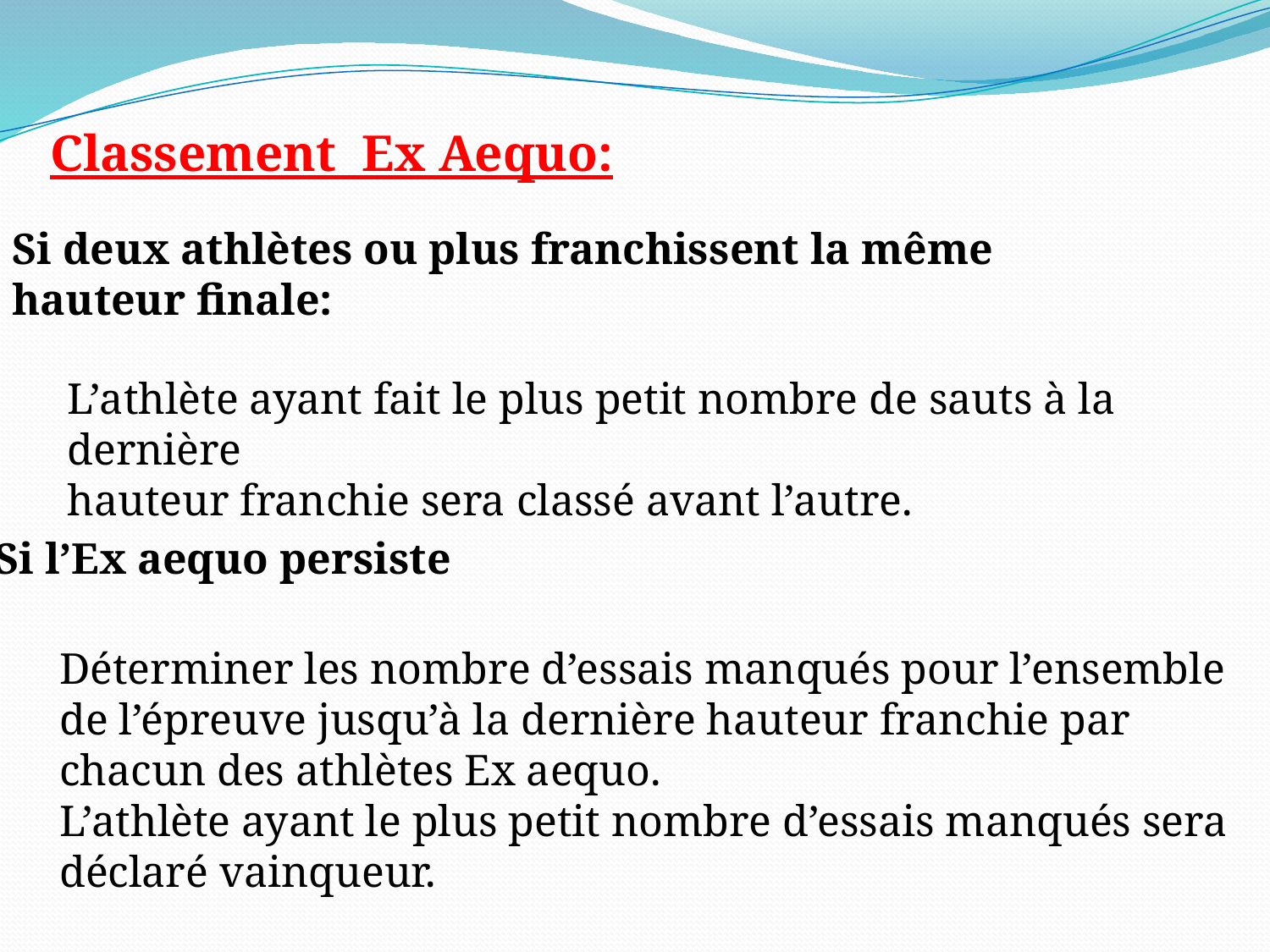

Classement  Ex Aequo:
Si deux athlètes ou plus franchissent la même hauteur finale:
L’athlète ayant fait le plus petit nombre de sauts à la dernière
hauteur franchie sera classé avant l’autre.
Si l’Ex aequo persiste
Déterminer les nombre d’essais manqués pour l’ensemble de l’épreuve jusqu’à la dernière hauteur franchie par chacun des athlètes Ex aequo.
L’athlète ayant le plus petit nombre d’essais manqués sera déclaré vainqueur.